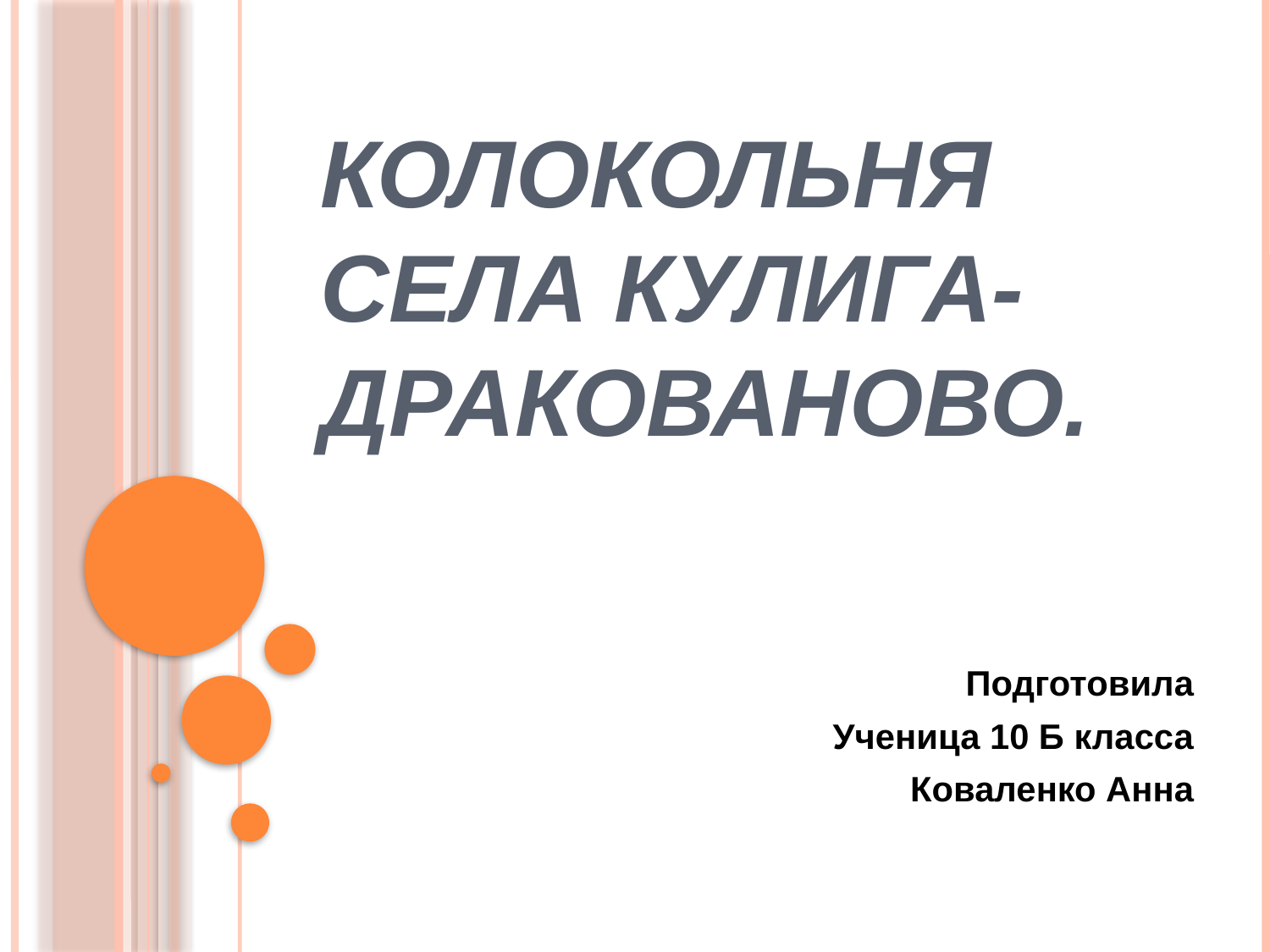

# Колокольня села Кулига-Дракованово.
Подготовила
Ученица 10 Б класса
Коваленко Анна